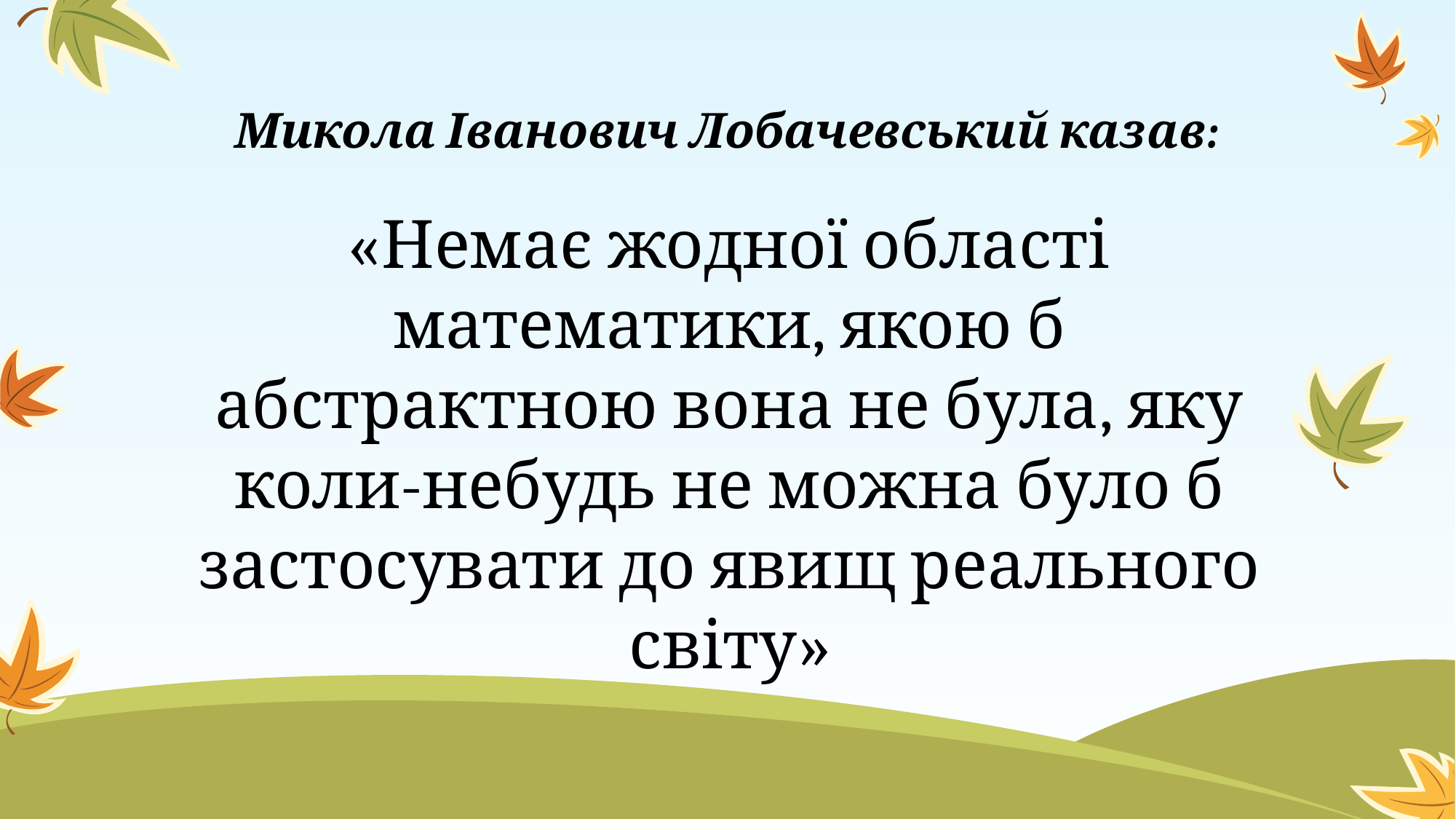

# Микола Іванович Лобачевський казав:
«Немає жодної області математики, якою б абстрактною вона не була, яку коли-небудь не можна було б застосувати до явищ реального світу»